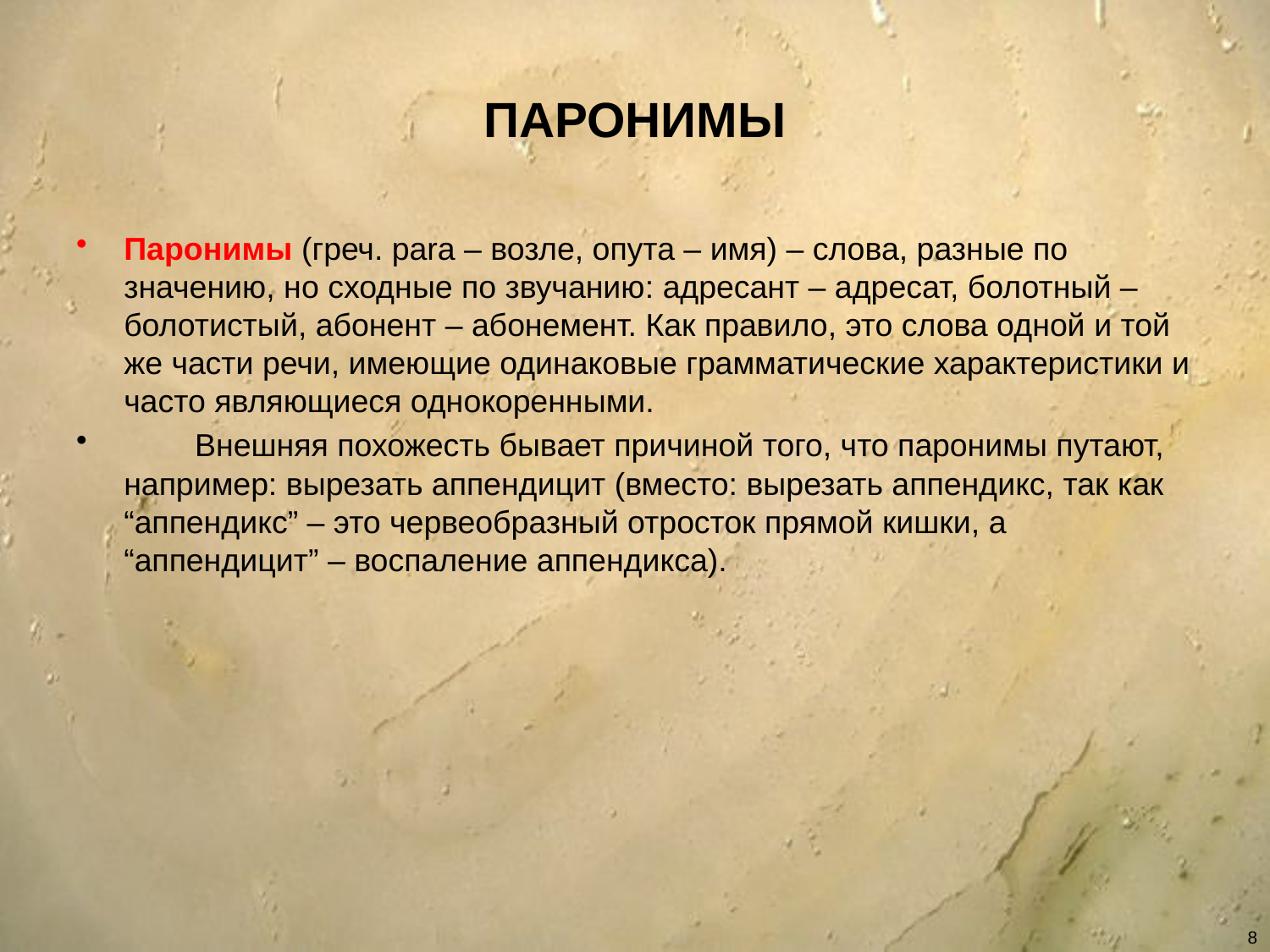

# ПАРОНИМЫ
Паронимы (греч. para – возле, опута – имя) – слова, разные по значению, но сходные по звучанию: адресант – адресат, болотный – болотистый, абонент – абонемент. Как правило, это слова одной и той же части речи, имеющие одинаковые грамматические характеристики и часто являющиеся однокоренными.
        Внешняя похожесть бывает причиной того, что паронимы путают, например: вырезать аппендицит (вместо: вырезать аппендикс, так как “аппендикс” – это червеобразный отросток прямой кишки, а “аппендицит” – воспаление аппендикса).
8